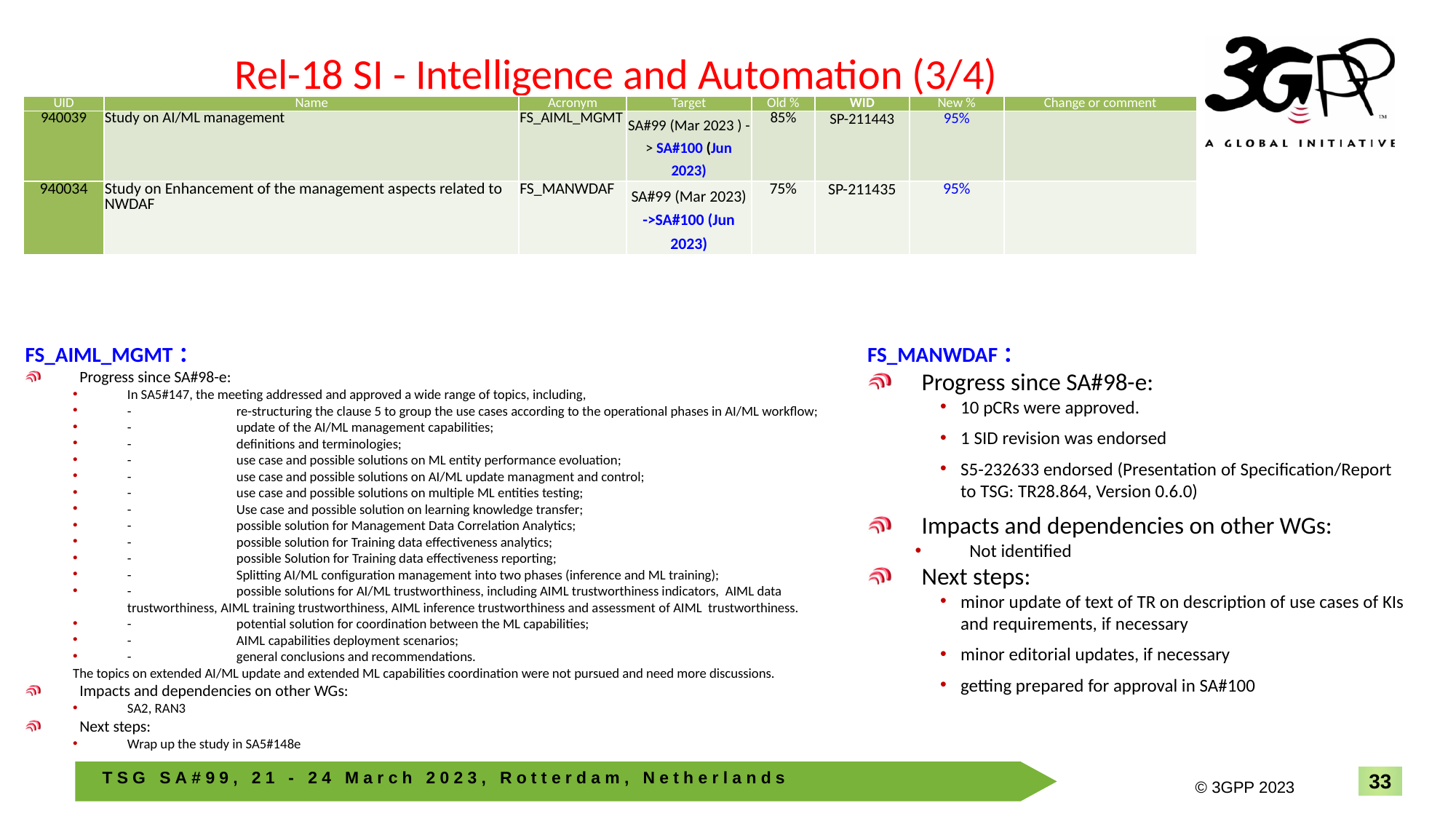

# Rel-18 SI - Intelligence and Automation (3/4)
| UID | Name | Acronym | Target | Old % | WID | New % | Change or comment |
| --- | --- | --- | --- | --- | --- | --- | --- |
| 940039 | Study on AI/ML management | FS\_AIML\_MGMT | SA#99 (Mar 2023 ) -> SA#100 (Jun 2023) | 85% | SP-211443 | 95% |  |
| 940034 | Study on Enhancement of the management aspects related to NWDAF | FS\_MANWDAF | SA#99 (Mar 2023) ->SA#100 (Jun 2023) | 75% | SP-211435 | 95% |  |
FS_AIML_MGMT：
Progress since SA#98-e:
In SA5#147, the meeting addressed and approved a wide range of topics, including,
-	re-structuring the clause 5 to group the use cases according to the operational phases in AI/ML workflow;
-	update of the AI/ML management capabilities;
-	definitions and terminologies;
-	use case and possible solutions on ML entity performance evoluation;
-	use case and possible solutions on AI/ML update managment and control;
-	use case and possible solutions on multiple ML entities testing;
-	Use case and possible solution on learning knowledge transfer;
-	possible solution for Management Data Correlation Analytics;
-	possible solution for Training data effectiveness analytics;
-	possible Solution for Training data effectiveness reporting;
-	Splitting AI/ML configuration management into two phases (inference and ML training);
-	possible solutions for AI/ML trustworthiness, including AIML trustworthiness indicators,  AIML data trustworthiness, AIML training trustworthiness, AIML inference trustworthiness and assessment of AIML  trustworthiness.
-	potential solution for coordination between the ML capabilities;
-	AIML capabilities deployment scenarios;
-	general conclusions and recommendations.
The topics on extended AI/ML update and extended ML capabilities coordination were not pursued and need more discussions.
Impacts and dependencies on other WGs:
SA2, RAN3
Next steps:
Wrap up the study in SA5#148e
FS_MANWDAF：
Progress since SA#98-e:
10 pCRs were approved.
1 SID revision was endorsed
S5-232633 endorsed (Presentation of Specification/Report to TSG: TR28.864, Version 0.6.0)
Impacts and dependencies on other WGs:
Not identified
Next steps:
minor update of text of TR on description of use cases of KIs and requirements, if necessary
minor editorial updates, if necessary
getting prepared for approval in SA#100